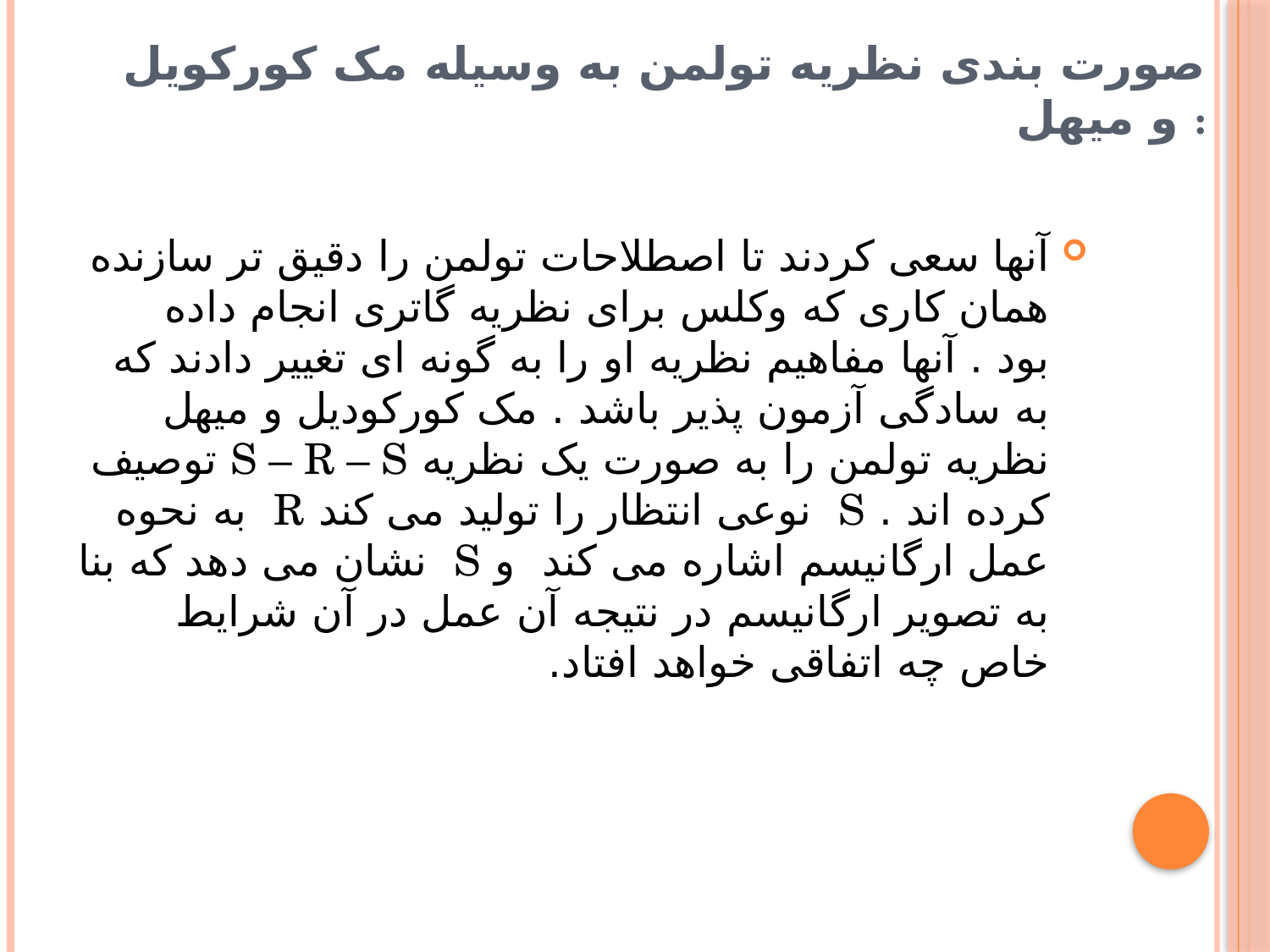

# صورت بندی نظریه تولمن به وسیله مک کورکویل و میهل :
آنها سعی کردند تا اصطلاحات تولمن را دقیق تر سازنده همان کاری که وکلس برای نظریه گاتری انجام داده بود . آنها مفاهیم نظریه او را به گونه ای تغییر دادند که به سادگی آزمون پذیر باشد . مک کورکودیل و میهل نظریه تولمن را به صورت یک نظریه S – R – S توصیف کرده اند . S  نوعی انتظار را تولید می کند R  به نحوه عمل ارگانیسم اشاره می کند  و S  نشان می دهد که بنا به تصویر ارگانیسم در نتیجه آن عمل در آن شرایط خاص چه اتفاقی خواهد افتاد.